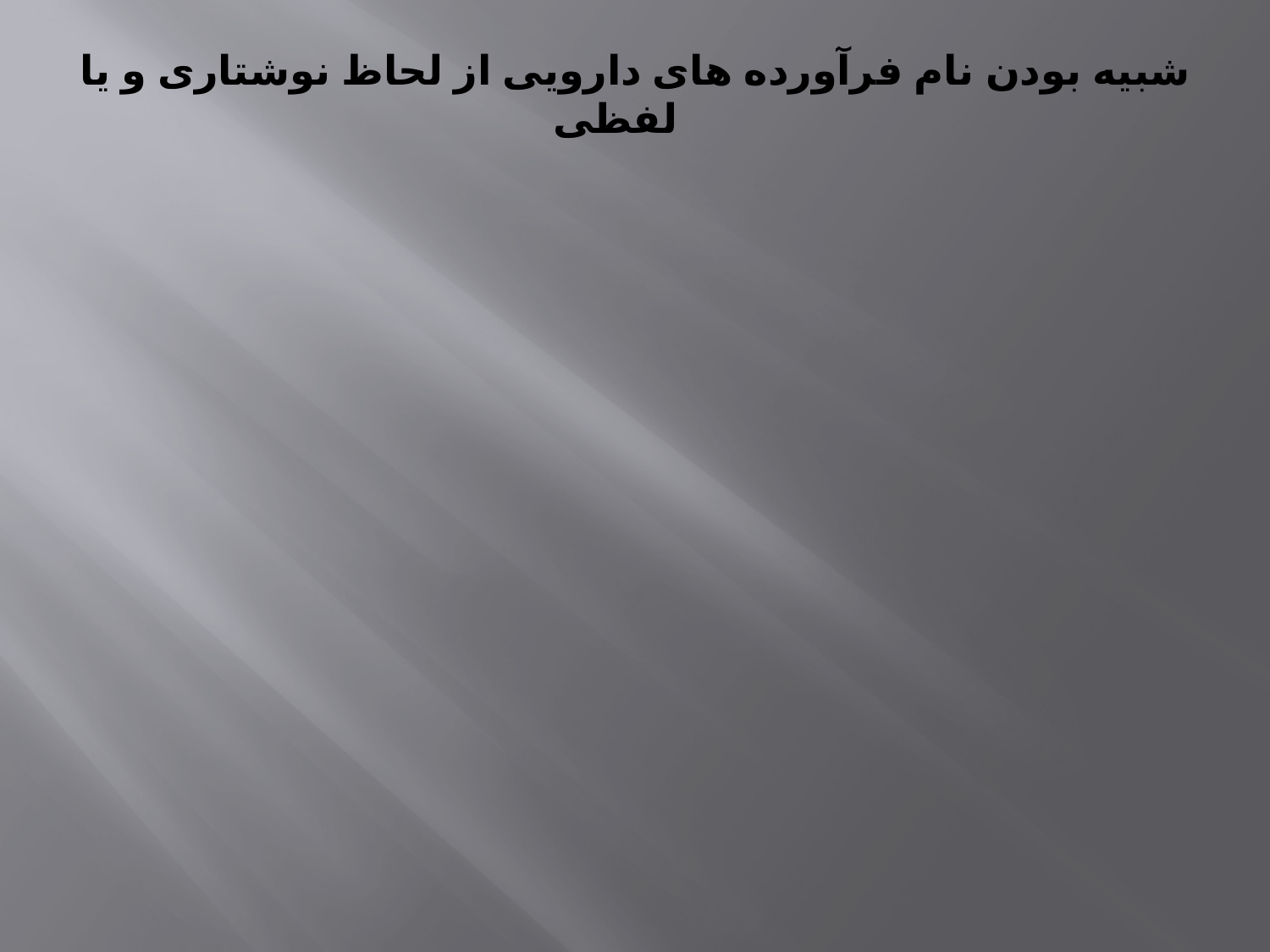

# شبیه بودن نام فرآورده های دارویی از لحاظ نوشتاری و یا لفظی